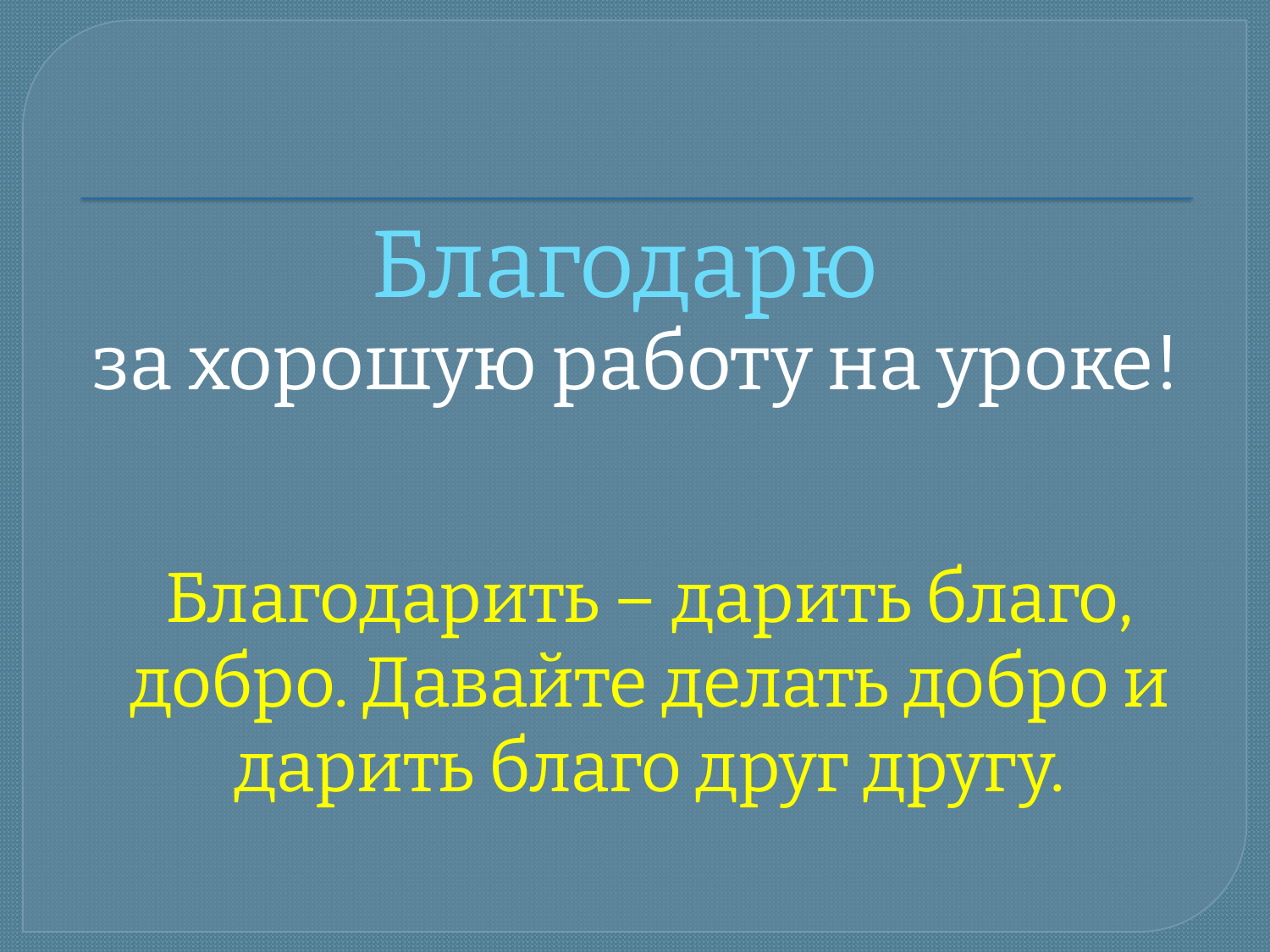

Благодарю
за хорошую работу на уроке!
Благодарить – дарить благо, добро. Давайте делать добро и дарить благо друг другу.